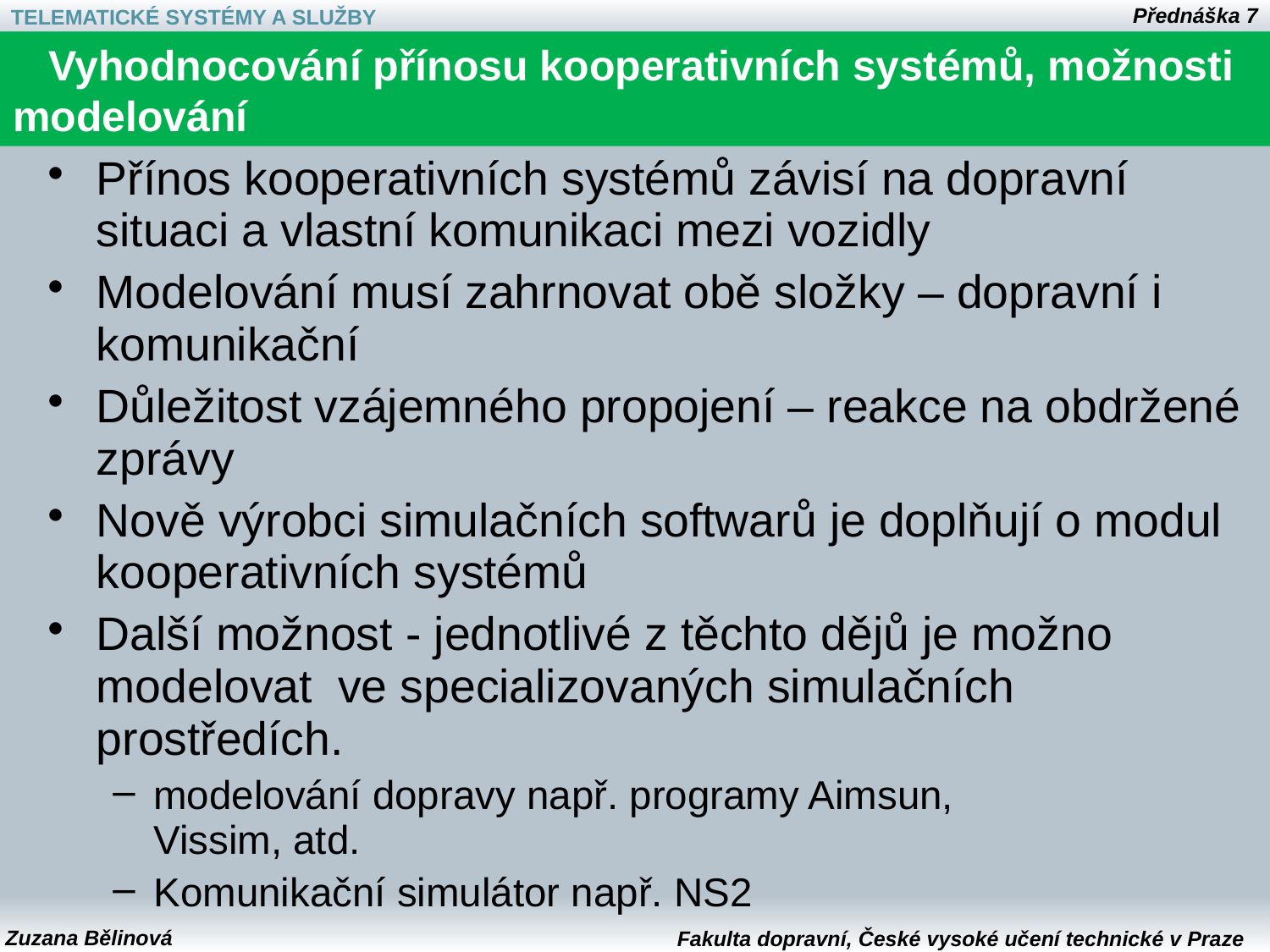

# Vyhodnocování přínosu kooperativních systémů, možnosti modelování
Přínos kooperativních systémů závisí na dopravní situaci a vlastní komunikaci mezi vozidly
Modelování musí zahrnovat obě složky – dopravní i komunikační
Důležitost vzájemného propojení – reakce na obdržené zprávy
Nově výrobci simulačních softwarů je doplňují o modul kooperativních systémů
Další možnost - jednotlivé z těchto dějů je možno modelovat  ve specializovaných simulačních prostředích.
modelování dopravy např. programy Aimsun,
Vissim, atd.
Komunikační simulátor např. NS2